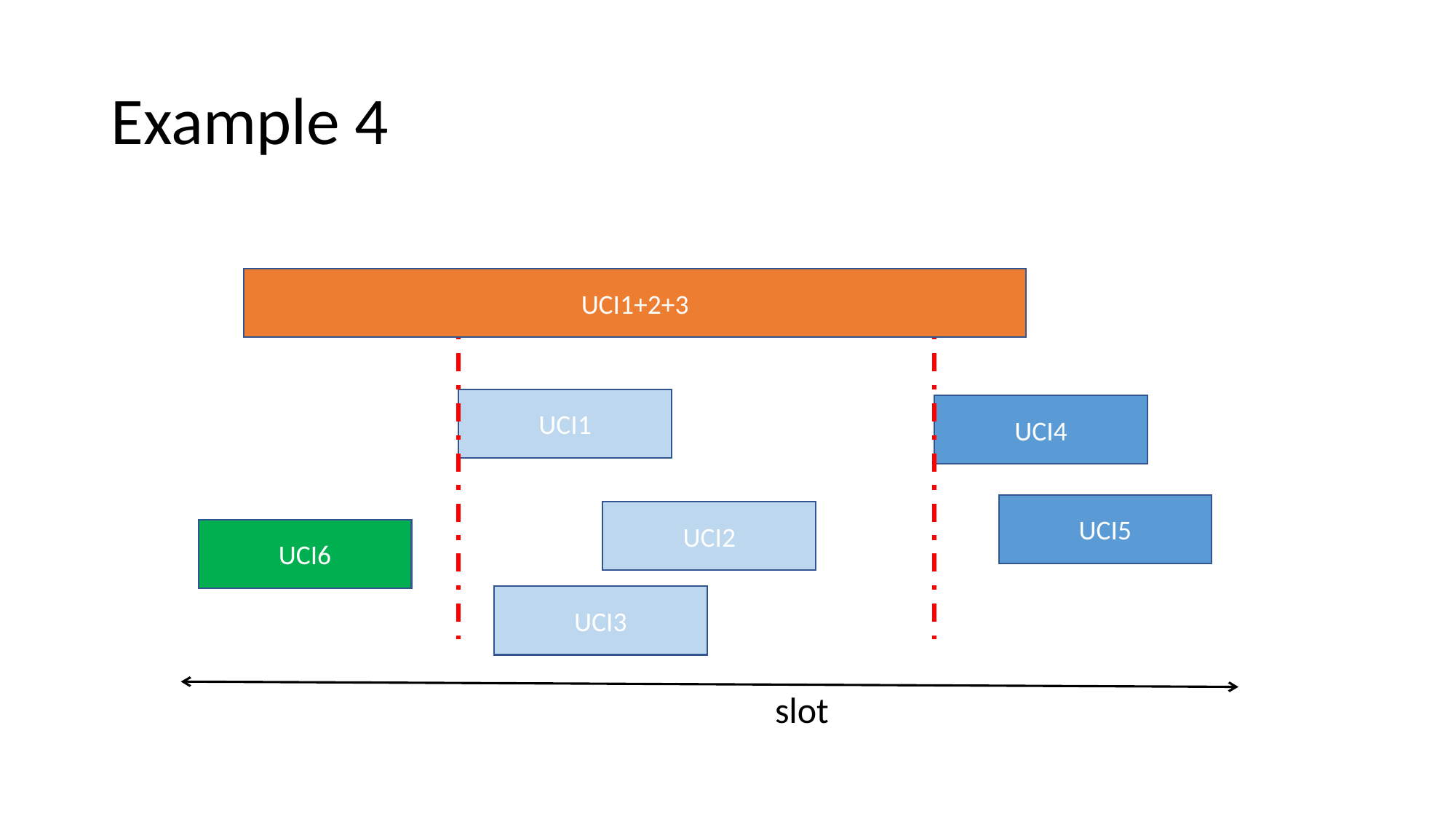

# Example 4

UCI1+2+3
UCI1
UCI4
UCI5
UCI2
UCI6
UCI3
slot